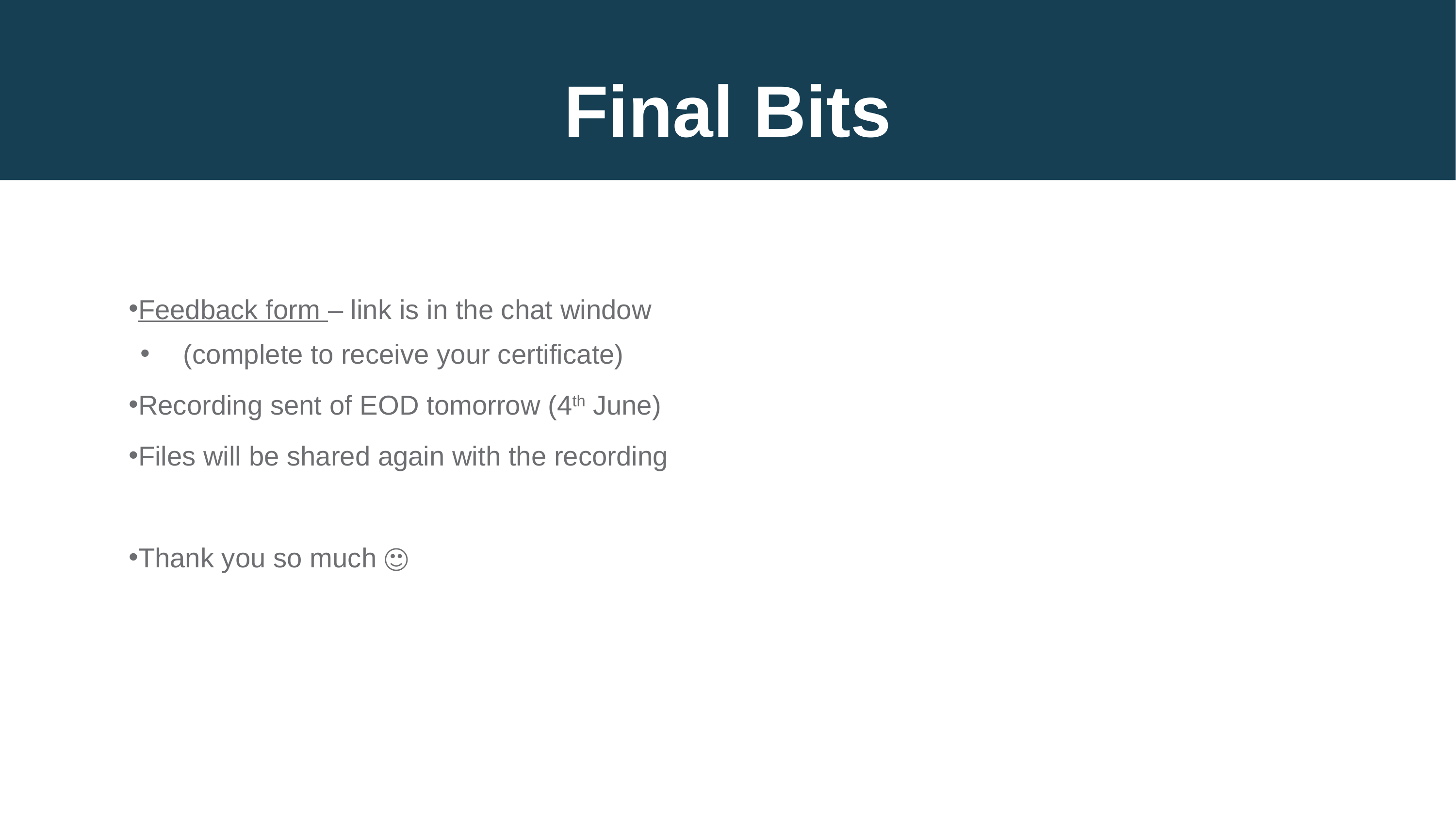

# Final Bits
Feedback form – link is in the chat window
(complete to receive your certificate)
Recording sent of EOD tomorrow (4th June)
Files will be shared again with the recording

Thank you so much 🙂